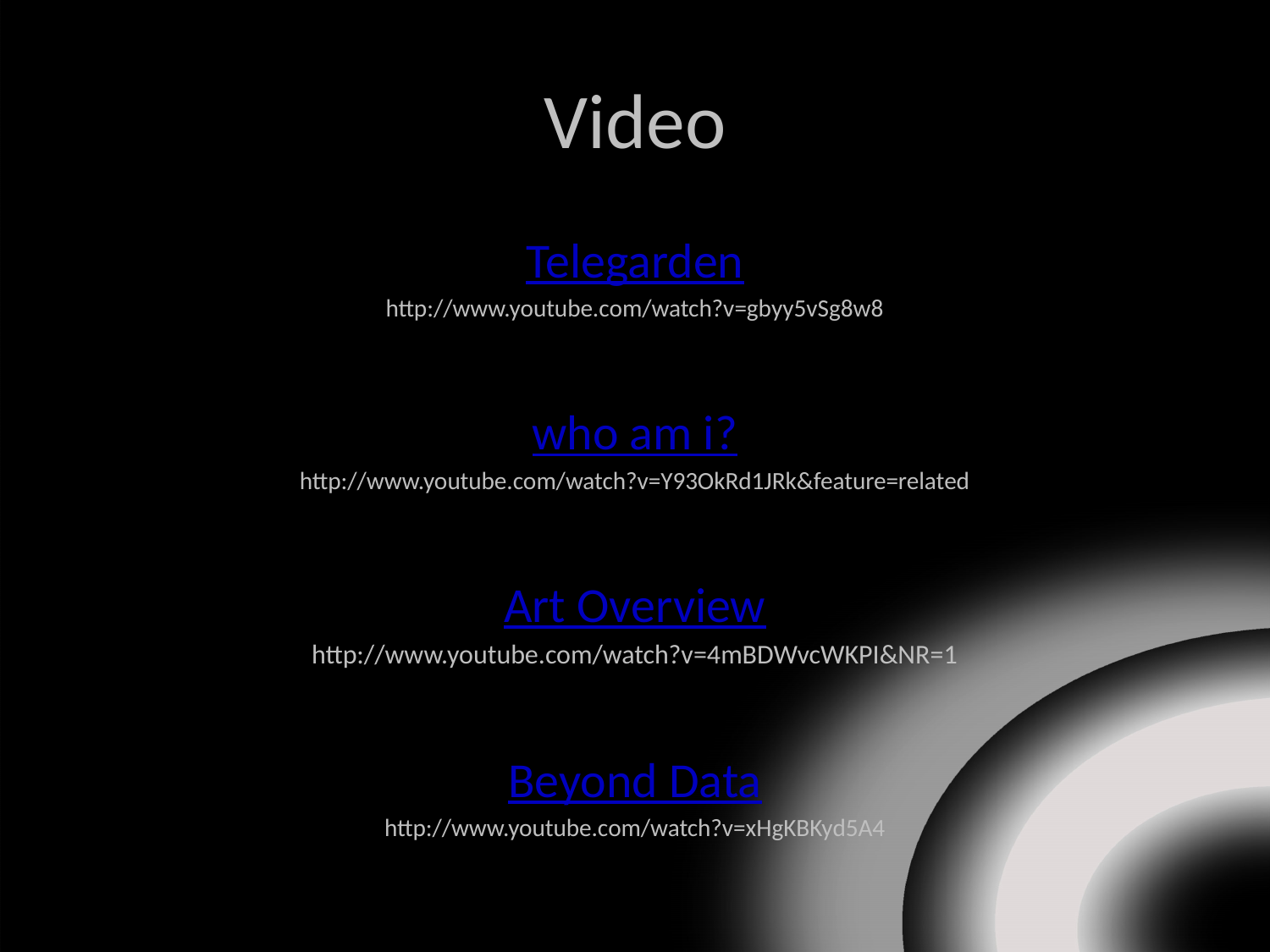

# Video
Telegarden
http://www.youtube.com/watch?v=gbyy5vSg8w8

who am i?
http://www.youtube.com/watch?v=Y93OkRd1JRk&feature=related

Art Overview
http://www.youtube.com/watch?v=4mBDWvcWKPI&NR=1

Beyond Data
http://www.youtube.com/watch?v=xHgKBKyd5A4